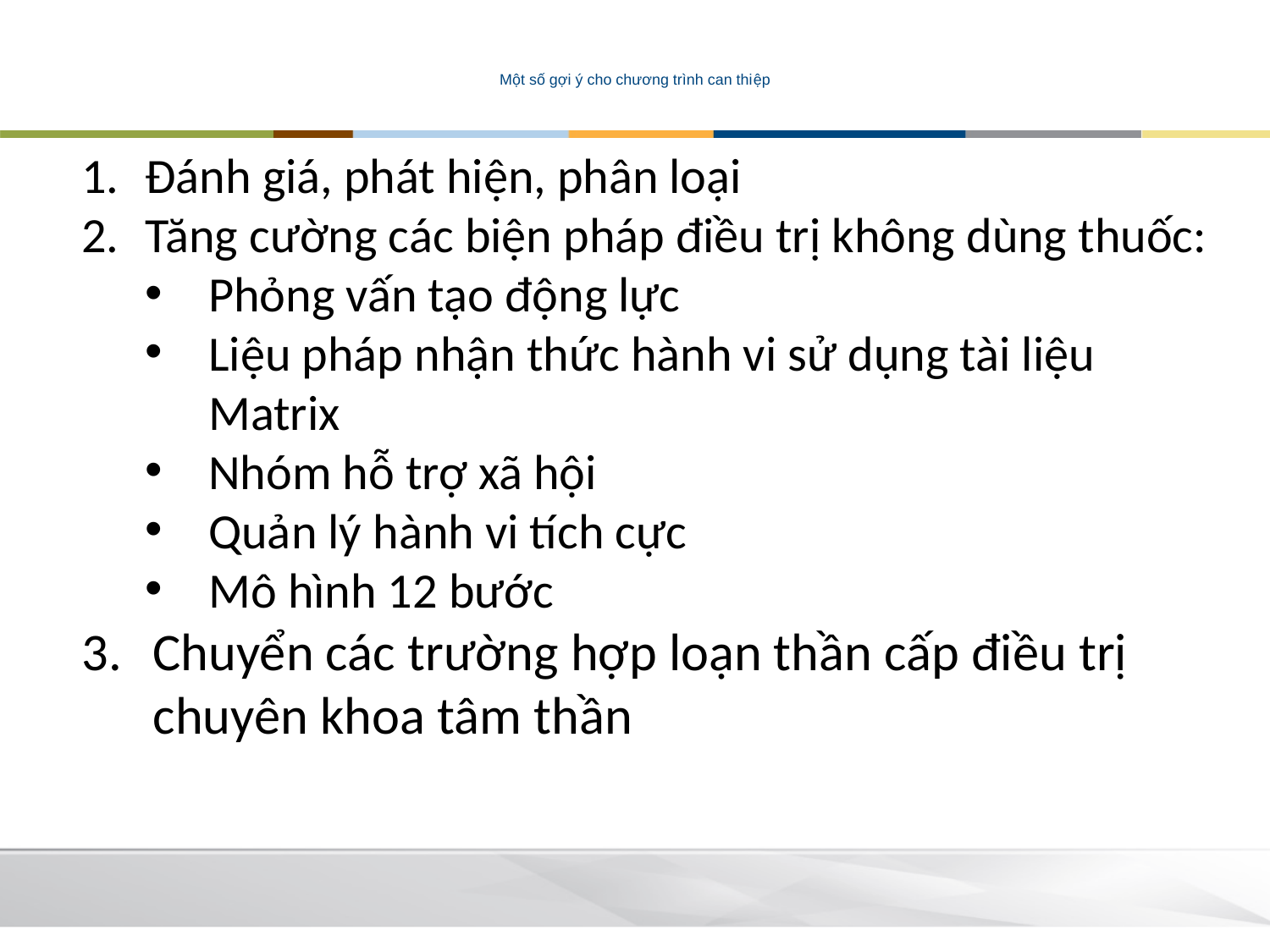

# Một số gợi ý cho chương trình can thiệp
Đánh giá, phát hiện, phân loại
Tăng cường các biện pháp điều trị không dùng thuốc:
Phỏng vấn tạo động lực
Liệu pháp nhận thức hành vi sử dụng tài liệu Matrix
Nhóm hỗ trợ xã hội
Quản lý hành vi tích cực
Mô hình 12 bước
Chuyển các trường hợp loạn thần cấp điều trị chuyên khoa tâm thần